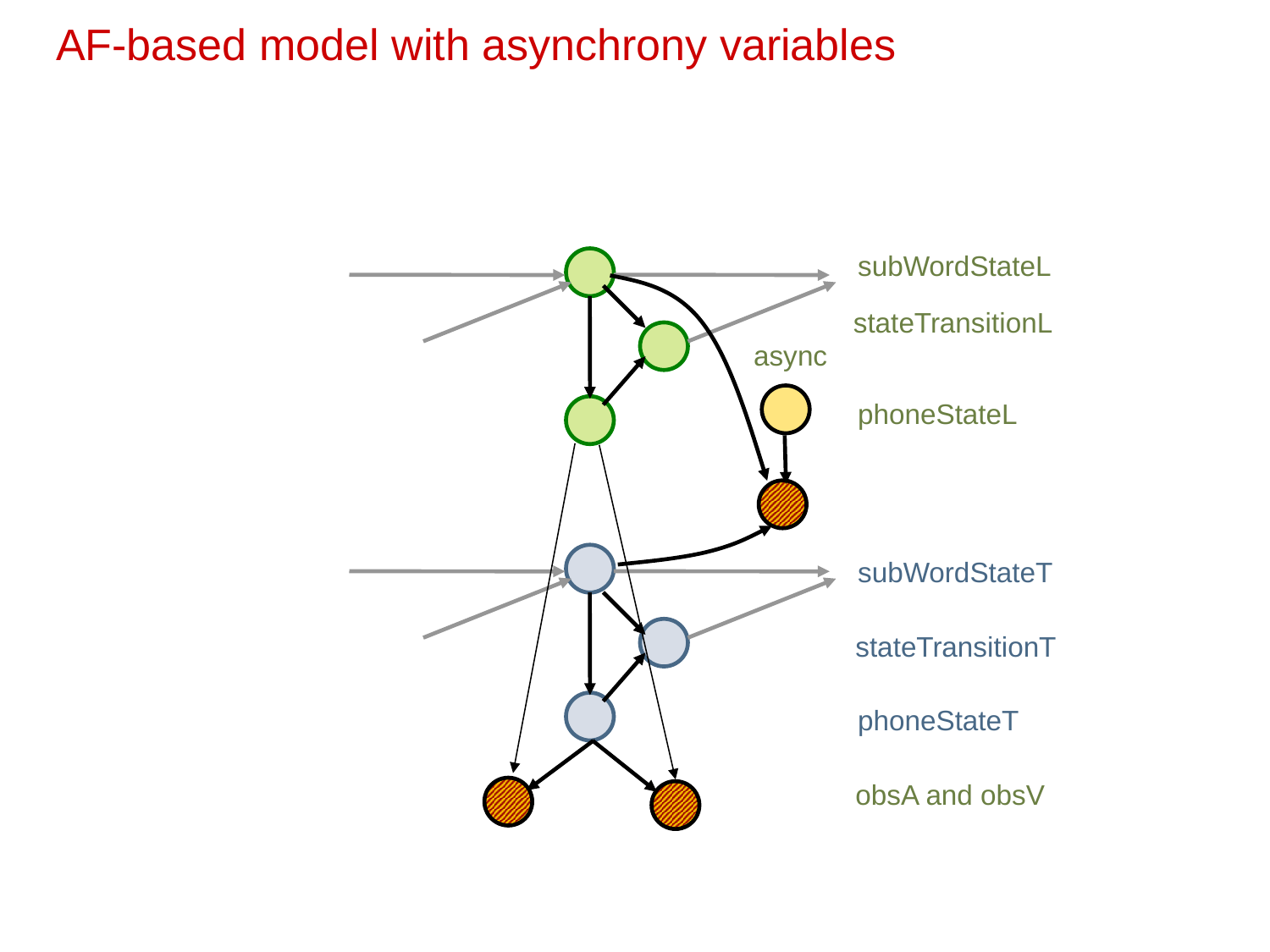

# AF-based model with asynchrony variables

subWordStateL

stateTransitionL

async

phoneStateL

subWordStateT

stateTransitionT

phoneStateT

obsA and obsV